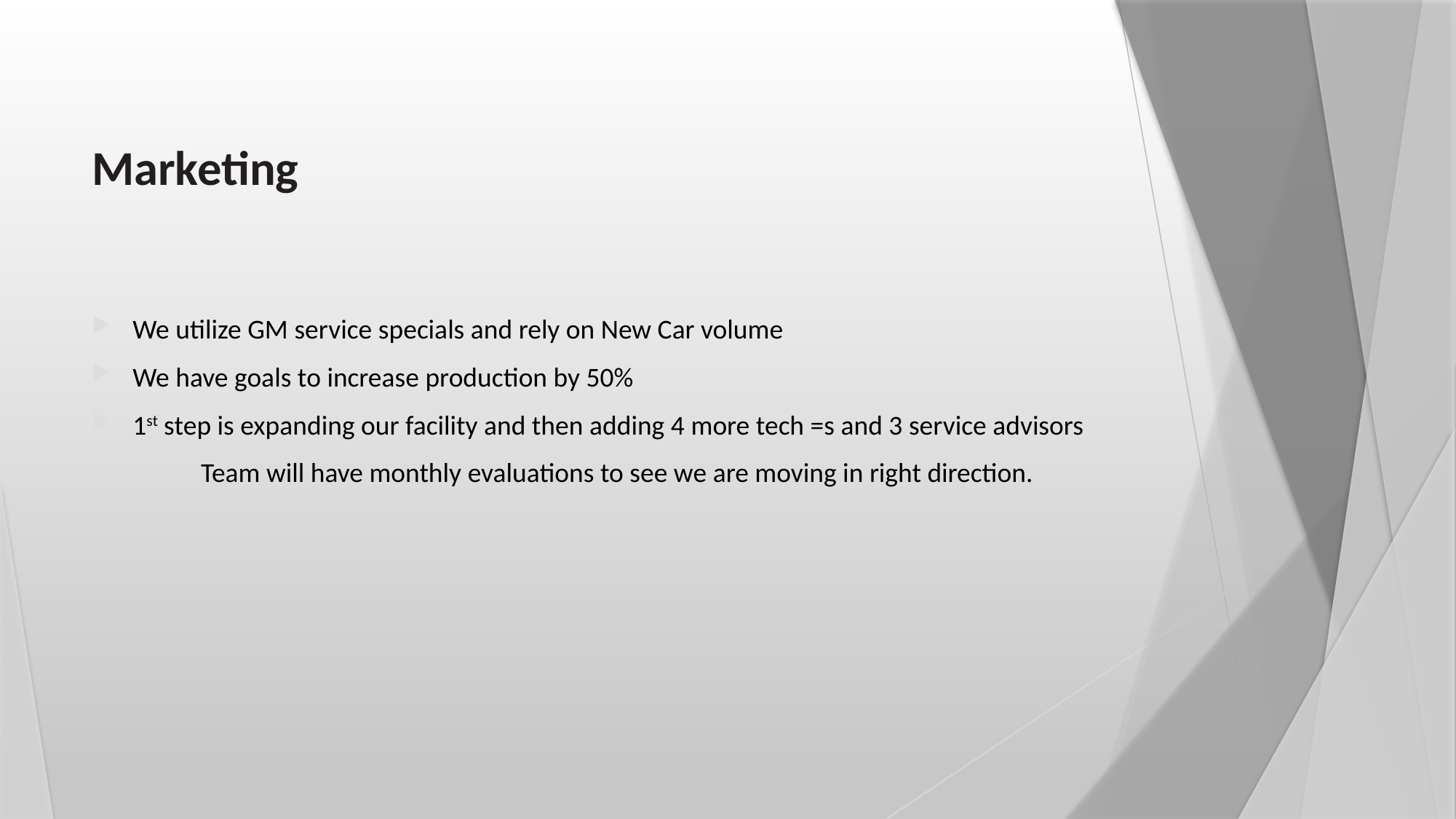

# Marketing

We utilize GM service specials and rely on New Car volume
We have goals to increase production by 50%
1st step is expanding our facility and then adding 4 more tech =s and 3 service advisors
	Team will have monthly evaluations to see we are moving in right direction.